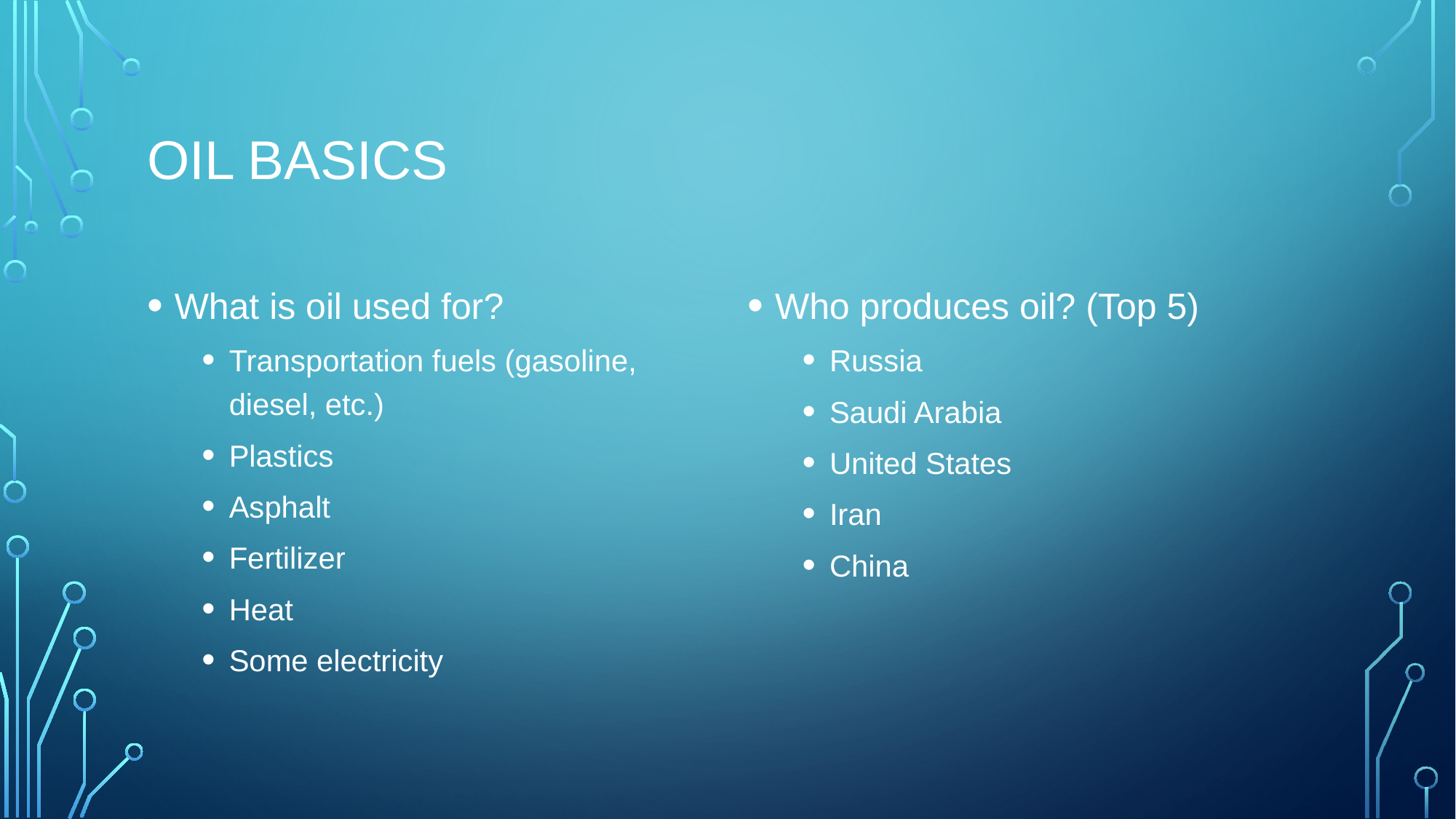

# Oil Basics
What is oil used for?
Transportation fuels (gasoline, diesel, etc.)
Plastics
Asphalt
Fertilizer
Heat
Some electricity
Who produces oil? (Top 5)
Russia
Saudi Arabia
United States
Iran
China